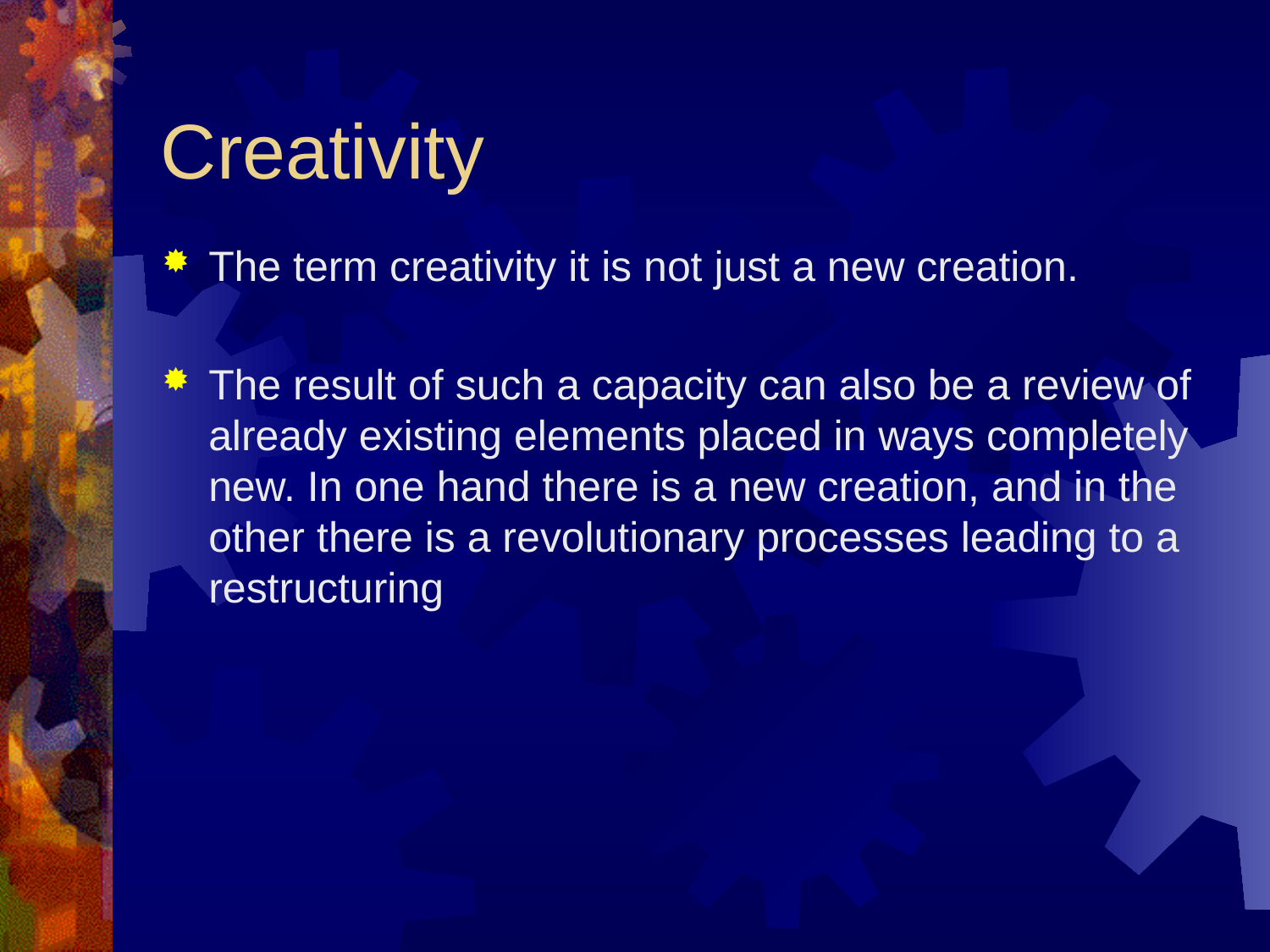

# Creativity
The term creativity it is not just a new creation.

The result of such a capacity can also be a review of already existing elements placed in ways completely new. In one hand there is a new creation, and in the other there is a revolutionary processes leading to a restructuring